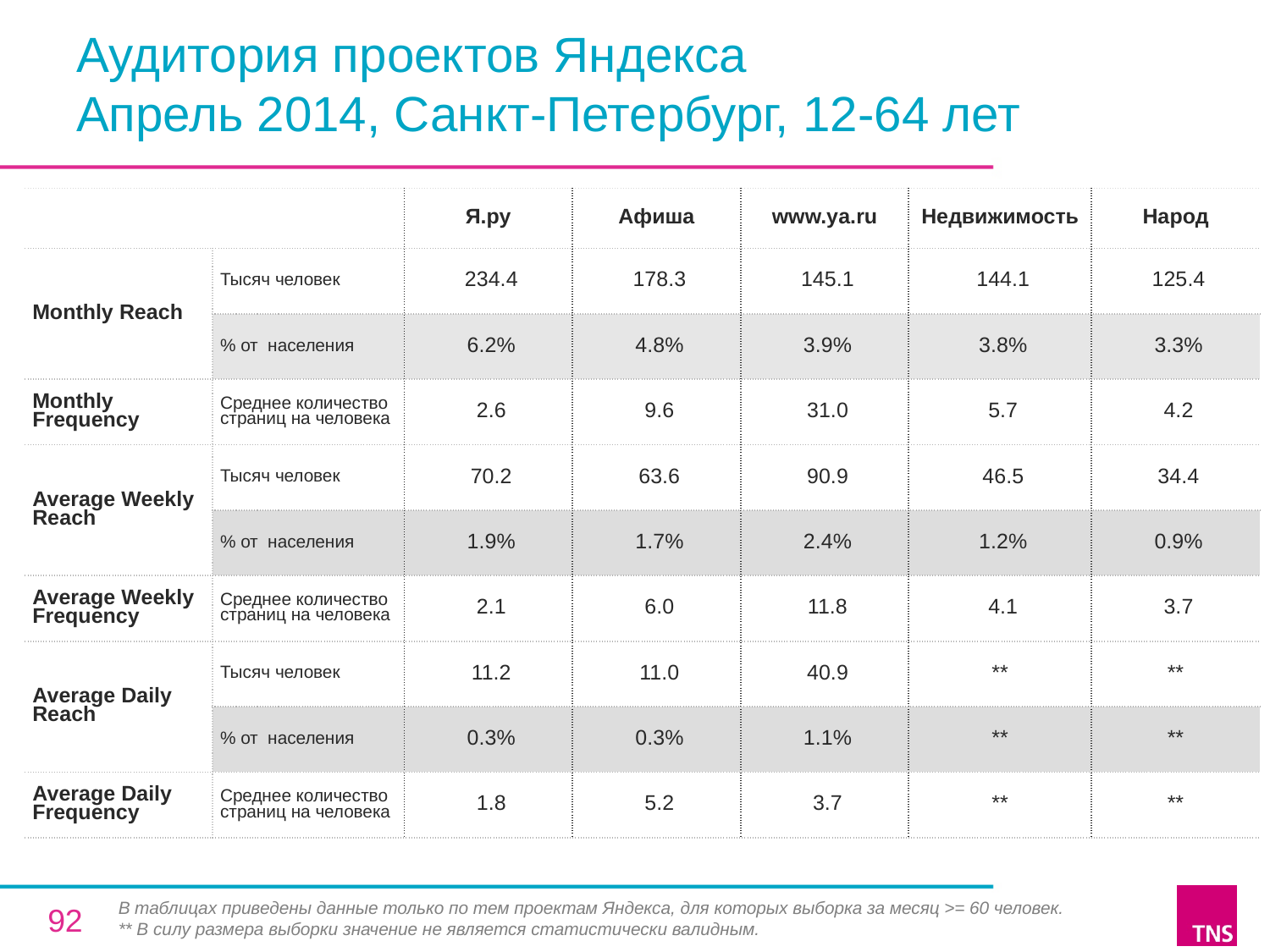

# Аудитория проектов Яндекса Апрель 2014, Санкт-Петербург, 12-64 лет
|  |  | Я.ру | Афиша | www.ya.ru | Недвижимость | Народ |
| --- | --- | --- | --- | --- | --- | --- |
| Monthly Reach | Тысяч человек | 234.4 | 178.3 | 145.1 | 144.1 | 125.4 |
|  | % от населения | 6.2% | 4.8% | 3.9% | 3.8% | 3.3% |
| Monthly Frequency | Среднее количество страниц на человека | 2.6 | 9.6 | 31.0 | 5.7 | 4.2 |
| Average Weekly Reach | Тысяч человек | 70.2 | 63.6 | 90.9 | 46.5 | 34.4 |
|  | % от населения | 1.9% | 1.7% | 2.4% | 1.2% | 0.9% |
| Average Weekly Frequency | Среднее количество страниц на человека | 2.1 | 6.0 | 11.8 | 4.1 | 3.7 |
| Average Daily Reach | Тысяч человек | 11.2 | 11.0 | 40.9 | \*\* | \*\* |
|  | % от населения | 0.3% | 0.3% | 1.1% | \*\* | \*\* |
| Average Daily Frequency | Среднее количество страниц на человека | 1.8 | 5.2 | 3.7 | \*\* | \*\* |
В таблицах приведены данные только по тем проектам Яндекса, для которых выборка за месяц >= 60 человек.
** В силу размера выборки значение не является статистически валидным.
92